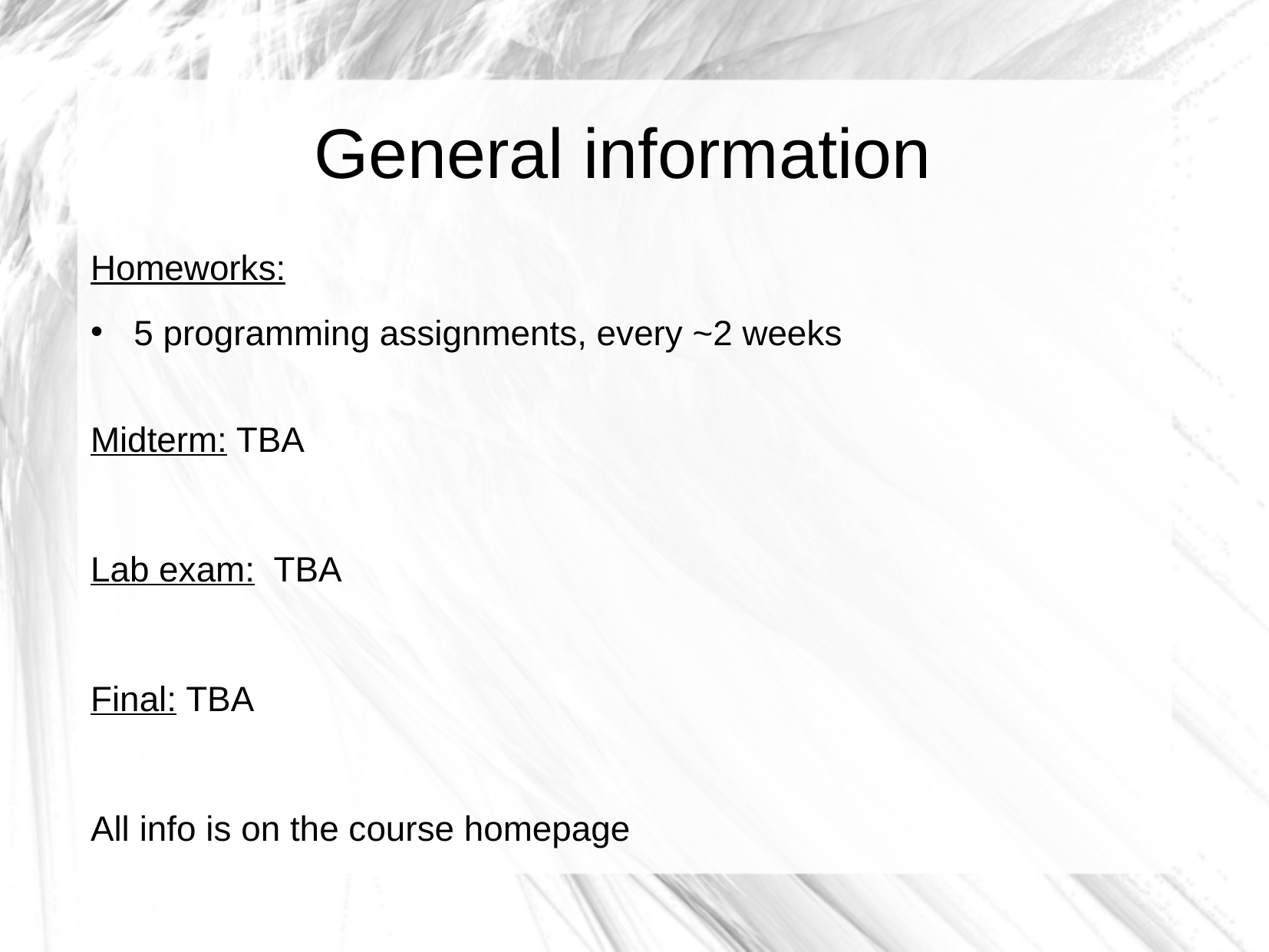

General information
Homeworks:
5 programming assignments, every ~2 weeks
Midterm: TBA

Lab exam:  TBA

Final: TBA

All info is on the course homepage